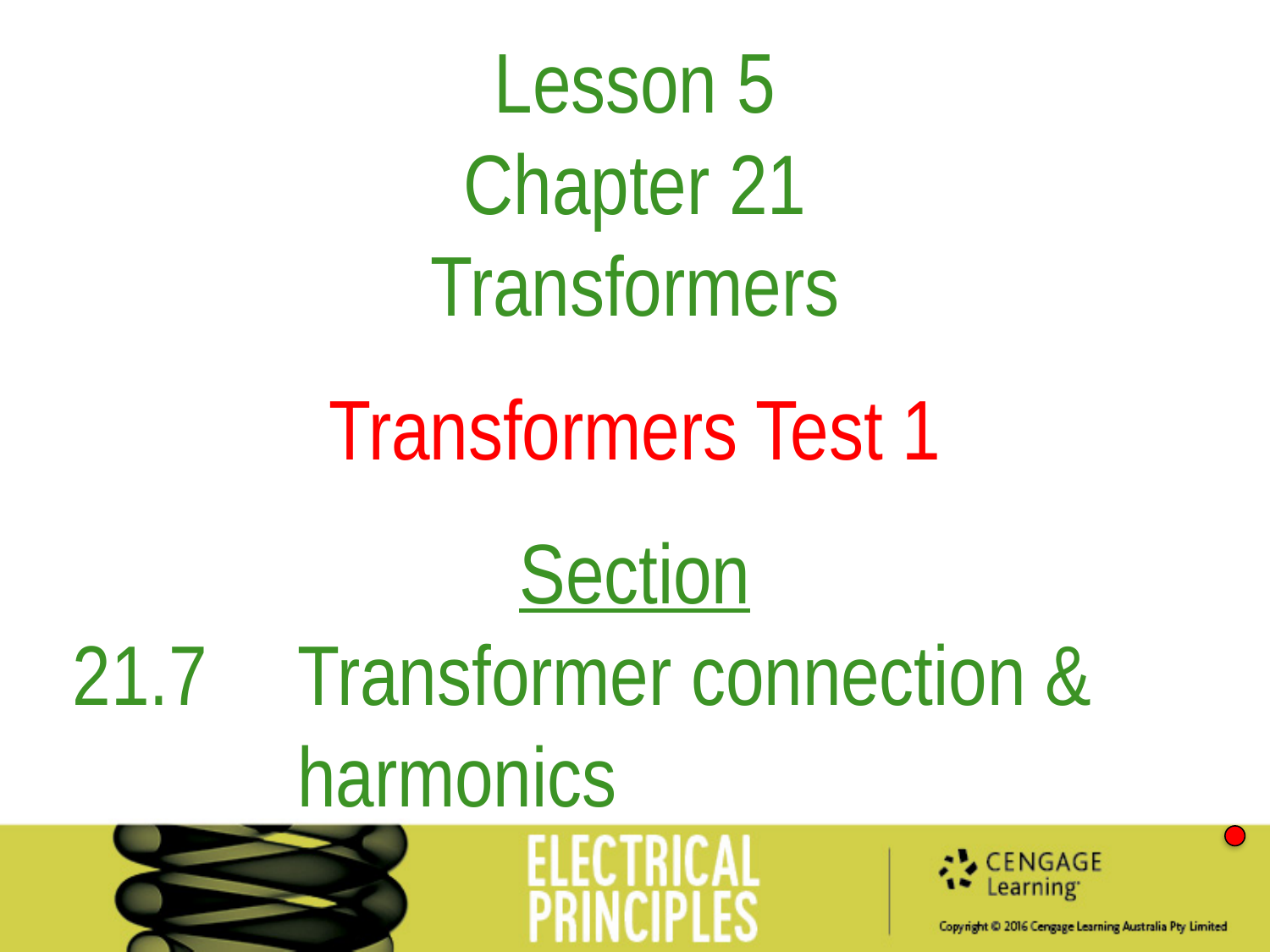

Lesson 5
Chapter 21
Transformers

Transformers Test 1

Section
21.7	Transformer connection & harmonics